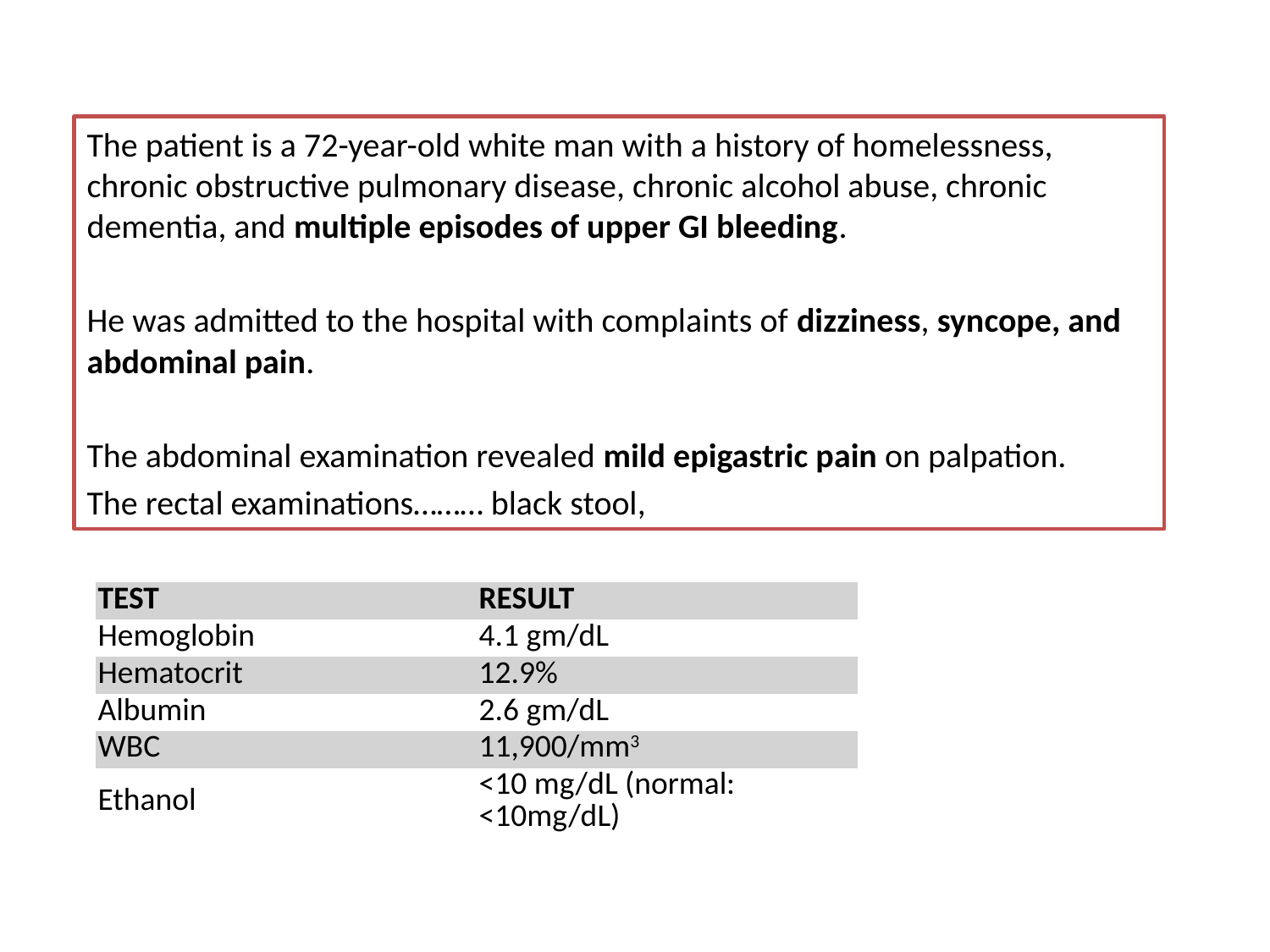

The patient is a 72-year-old white man with a history of homelessness, chronic obstructive pulmonary disease, chronic alcohol abuse, chronic dementia, and multiple episodes of upper GI bleeding.

He was admitted to the hospital with complaints of dizziness, syncope, and abdominal pain.

The abdominal examination revealed mild epigastric pain on palpation.
The rectal examinations……… black stool,

#
|  |  |
| --- | --- |
| TEST | RESULT |
| Hemoglobin | 4.1 gm/dL |
| Hematocrit | 12.9% |
| Albumin | 2.6 gm/dL |
| WBC | 11,900/mm3 |
| Ethanol | <10 mg/dL (normal: <10mg/dL) |